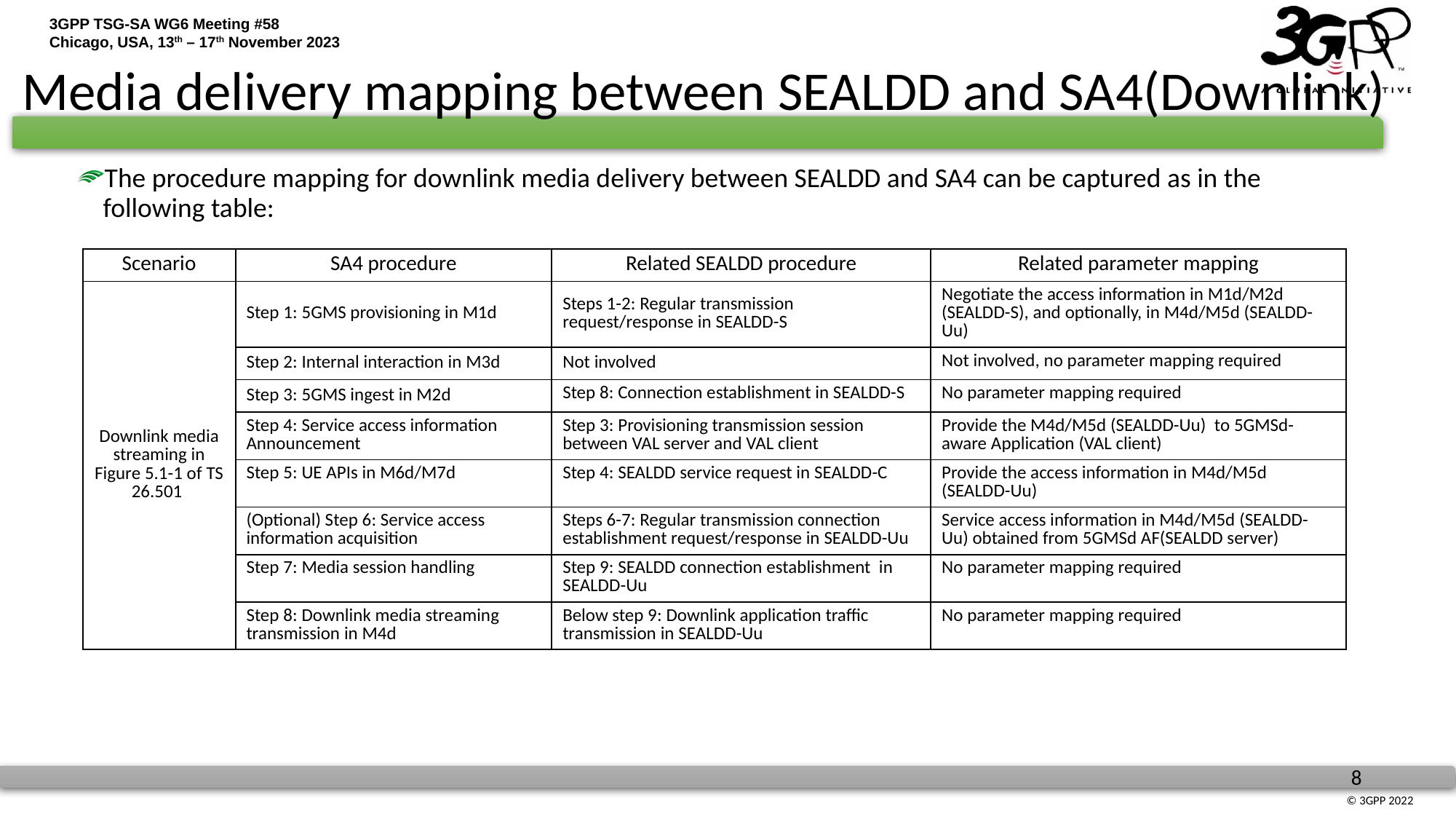

# Media delivery mapping between SEALDD and SA4(Downlink)
The procedure mapping for downlink media delivery between SEALDD and SA4 can be captured as in the following table:
| Scenario | SA4 procedure | Related SEALDD procedure | Related parameter mapping |
| --- | --- | --- | --- |
| Downlink media streaming in Figure 5.1-1 of TS 26.501 | Step 1: 5GMS provisioning in M1d | Steps 1-2: Regular transmission request/response in SEALDD-S | Negotiate the access information in M1d/M2d (SEALDD-S), and optionally, in M4d/M5d (SEALDD-Uu) |
|  | Step 2: Internal interaction in M3d | Not involved | Not involved, no parameter mapping required |
|  | Step 3: 5GMS ingest in M2d | Step 8: Connection establishment in SEALDD-S | No parameter mapping required |
|  | Step 4: Service access information Announcement | Step 3: Provisioning transmission session between VAL server and VAL client | Provide the M4d/M5d (SEALDD-Uu) to 5GMSd-aware Application (VAL client) |
|  | Step 5: UE APIs in M6d/M7d | Step 4: SEALDD service request in SEALDD-C | Provide the access information in M4d/M5d (SEALDD-Uu) |
|  | (Optional) Step 6: Service access information acquisition | Steps 6-7: Regular transmission connection establishment request/response in SEALDD-Uu | Service access information in M4d/M5d (SEALDD-Uu) obtained from 5GMSd AF(SEALDD server) |
|  | Step 7: Media session handling | Step 9: SEALDD connection establishment in SEALDD-Uu | No parameter mapping required |
|  | Step 8: Downlink media streaming transmission in M4d | Below step 9: Downlink application traffic transmission in SEALDD-Uu | No parameter mapping required |